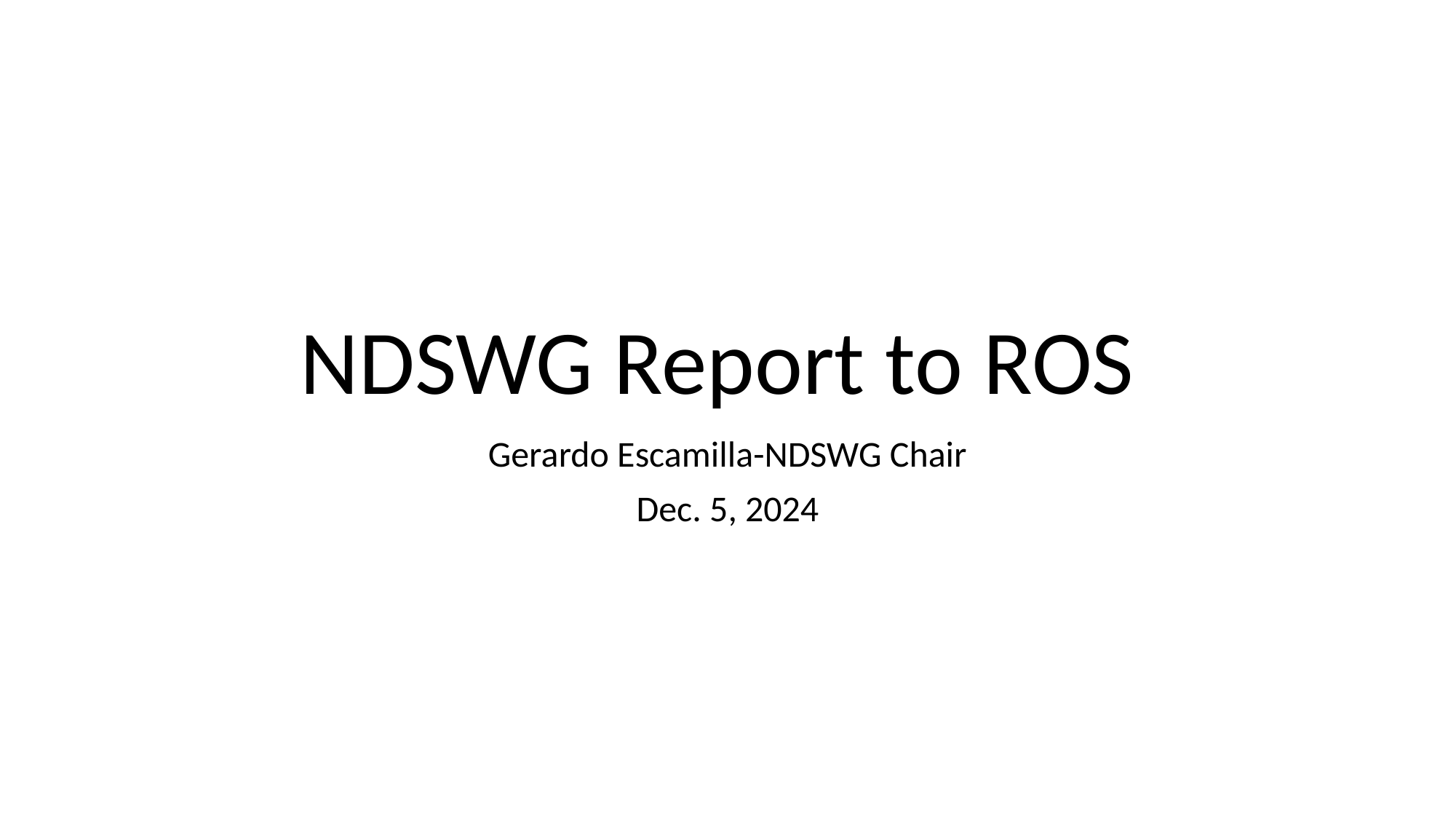

# NDSWG Report to ROS
Gerardo Escamilla-NDSWG Chair
Dec. 5, 2024